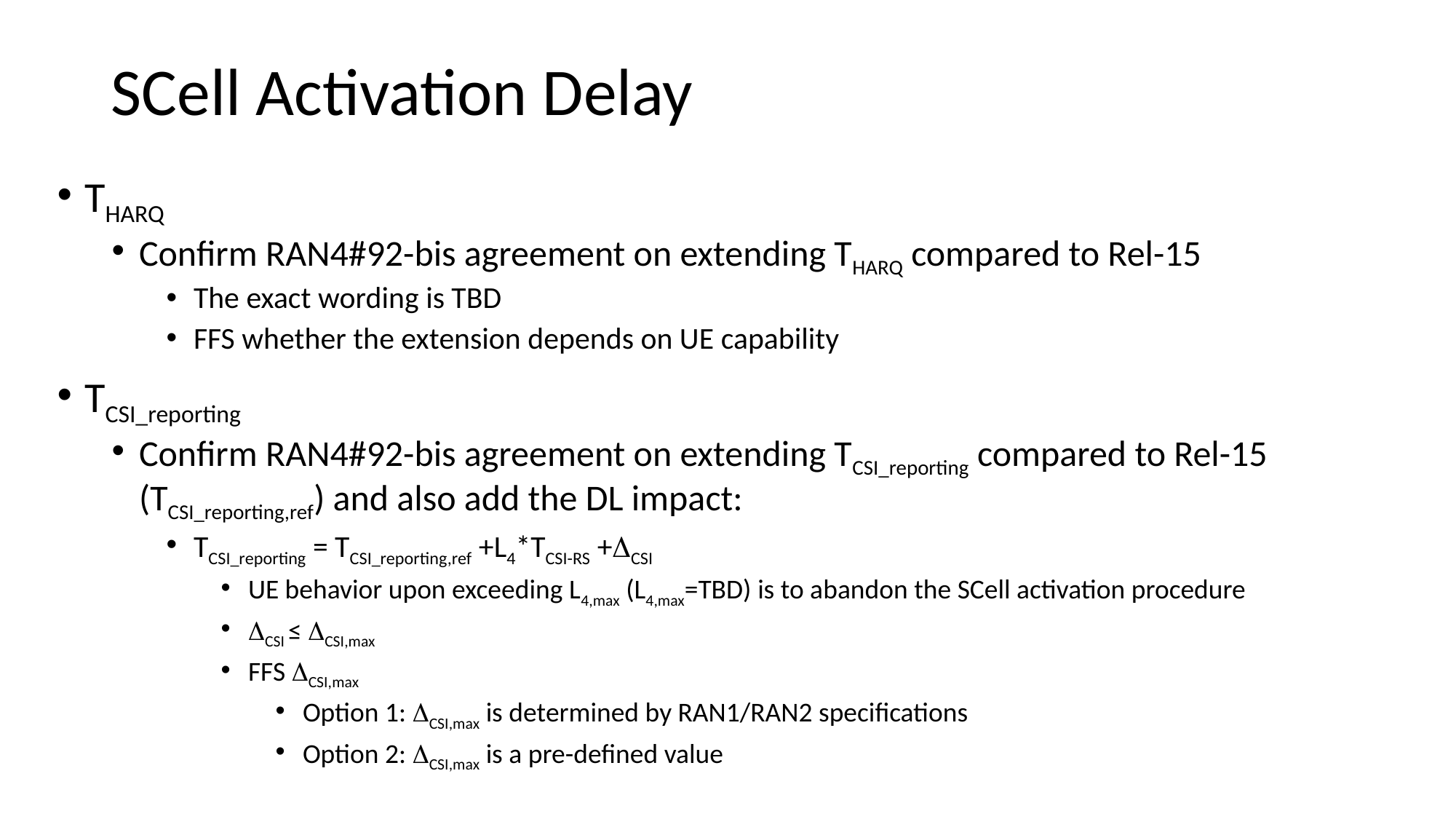

# SCell Activation Delay
THARQ
Confirm RAN4#92-bis agreement on extending THARQ compared to Rel-15
The exact wording is TBD
FFS whether the extension depends on UE capability
TCSI_reporting
Confirm RAN4#92-bis agreement on extending TCSI_reporting compared to Rel-15 (TCSI_reporting,ref) and also add the DL impact:
TCSI_reporting = TCSI_reporting,ref +L4*TCSI-RS +ΔCSI
UE behavior upon exceeding L4,max (L4,max=TBD) is to abandon the SCell activation procedure
ΔCSI ≤ ΔCSI,max
FFS ΔCSI,max
Option 1: ΔCSI,max is determined by RAN1/RAN2 specifications
Option 2: ΔCSI,max is a pre-defined value